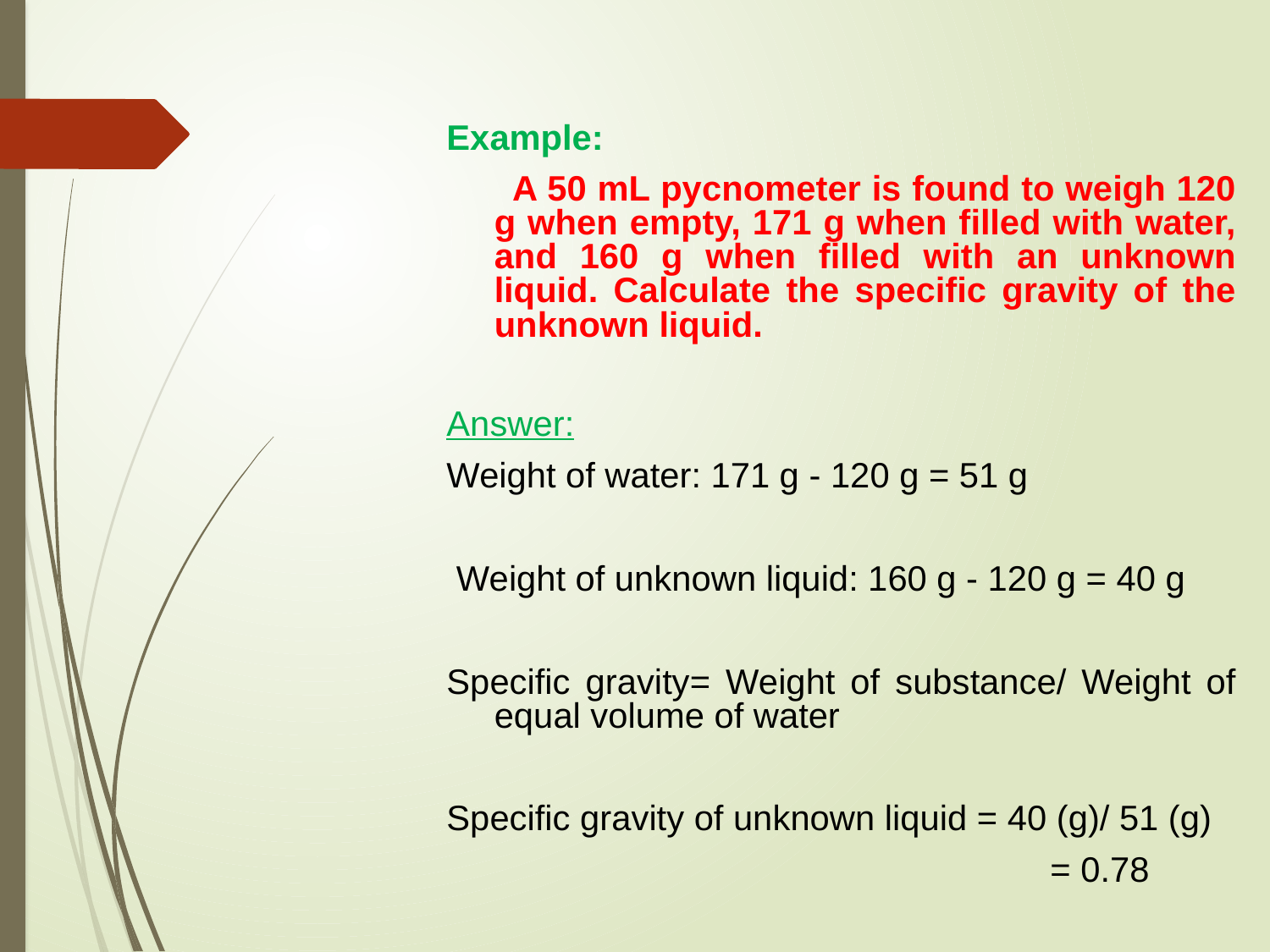

Example:
      A 50 mL pycnometer is found to weigh 120 g when empty, 171 g when filled with water, and 160 g when filled with an unknown liquid. Calculate the specific gravity of the unknown liquid.

Answer:
Weight of water: 171 g - 120 g = 51 g

 Weight of unknown liquid: 160 g - 120 g = 40 g

Specific gravity= Weight of substance/ Weight of equal volume of water

Specific gravity of unknown liquid = 40 (g)/ 51 (g)
                                                              = 0.78